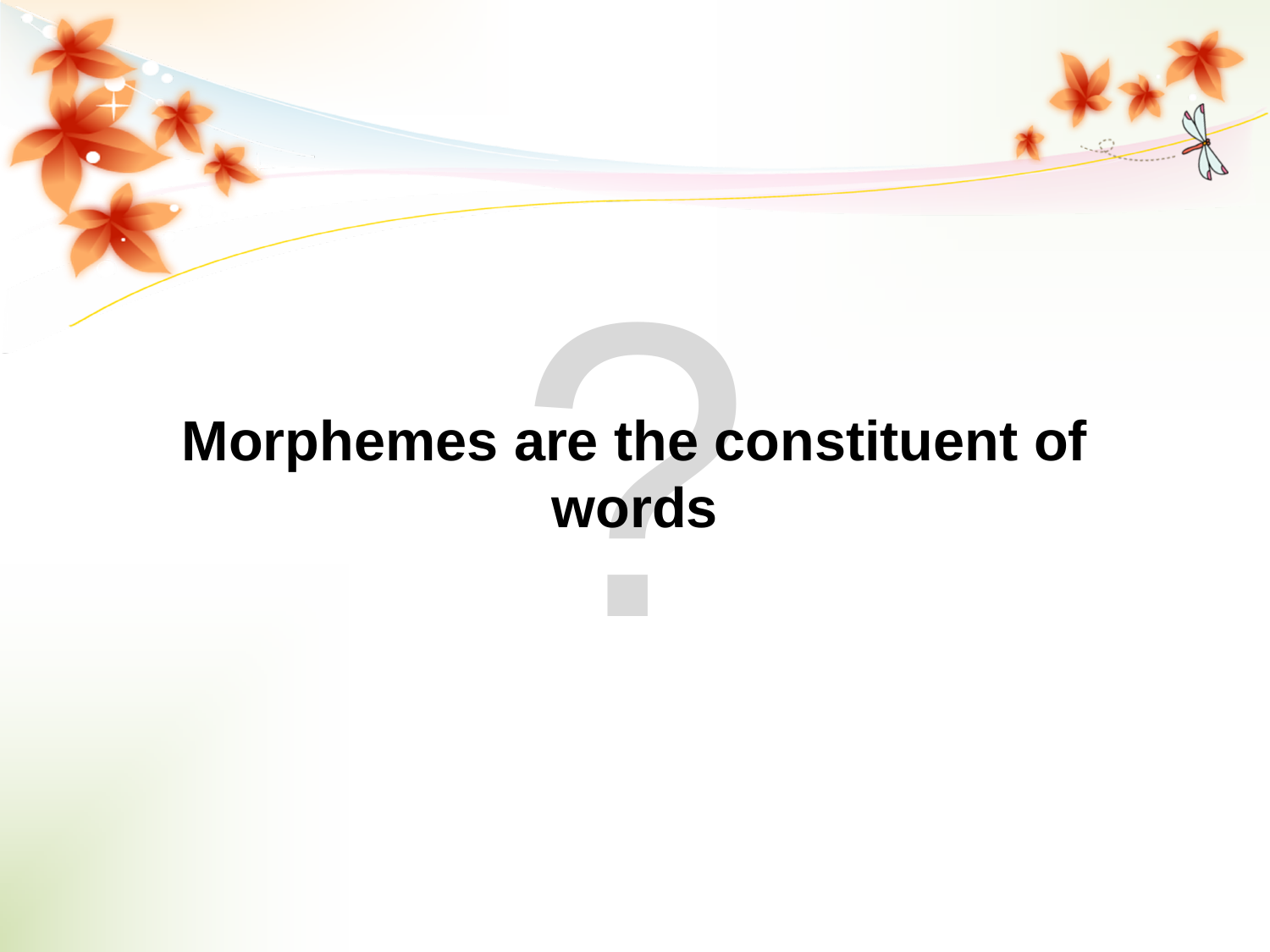

?
Morphemes are the constituent of words